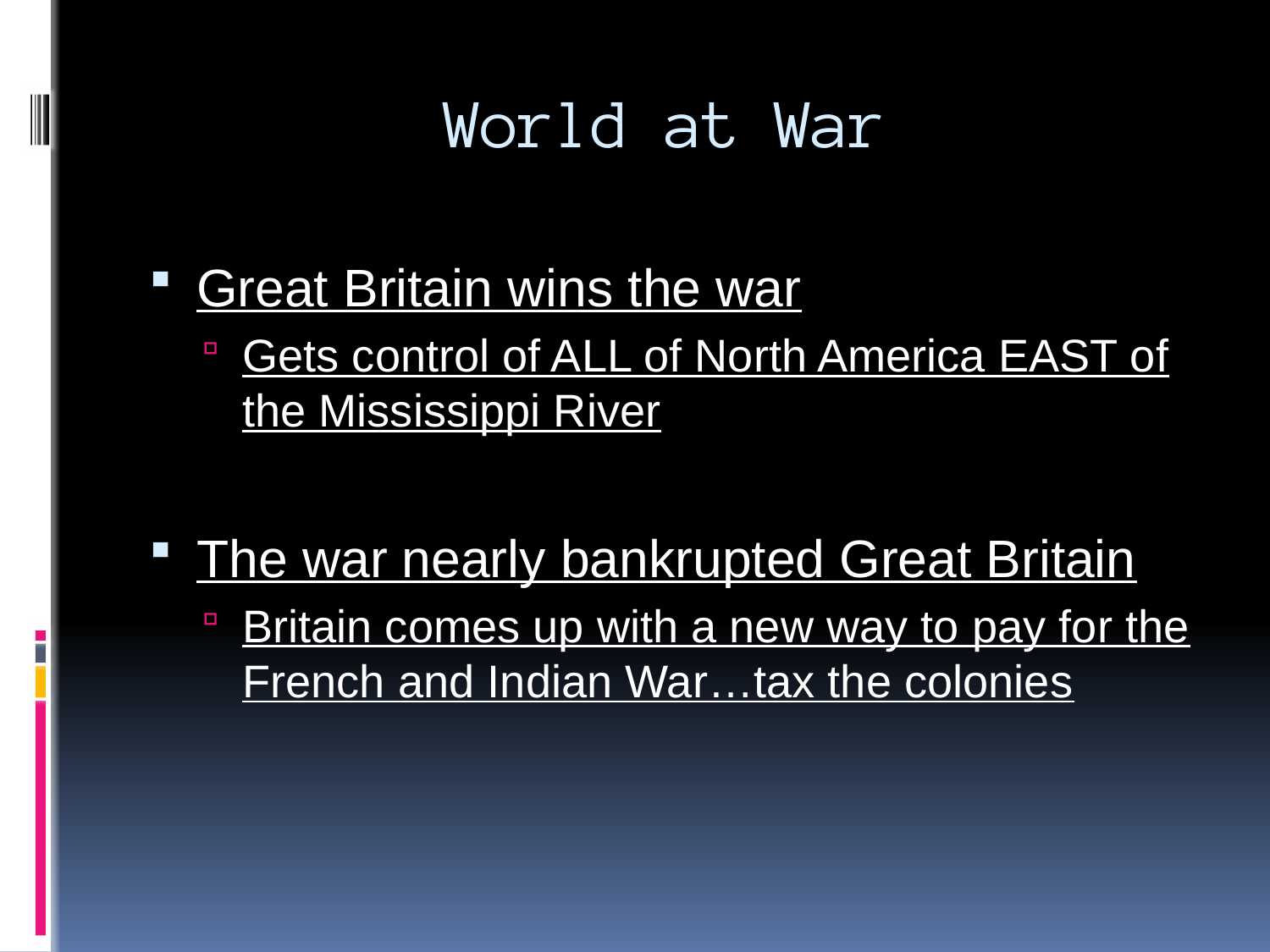

# World at War
Great Britain wins the war
Gets control of ALL of North America EAST of the Mississippi River

The war nearly bankrupted Great Britain
Britain comes up with a new way to pay for the French and Indian War…tax the colonies